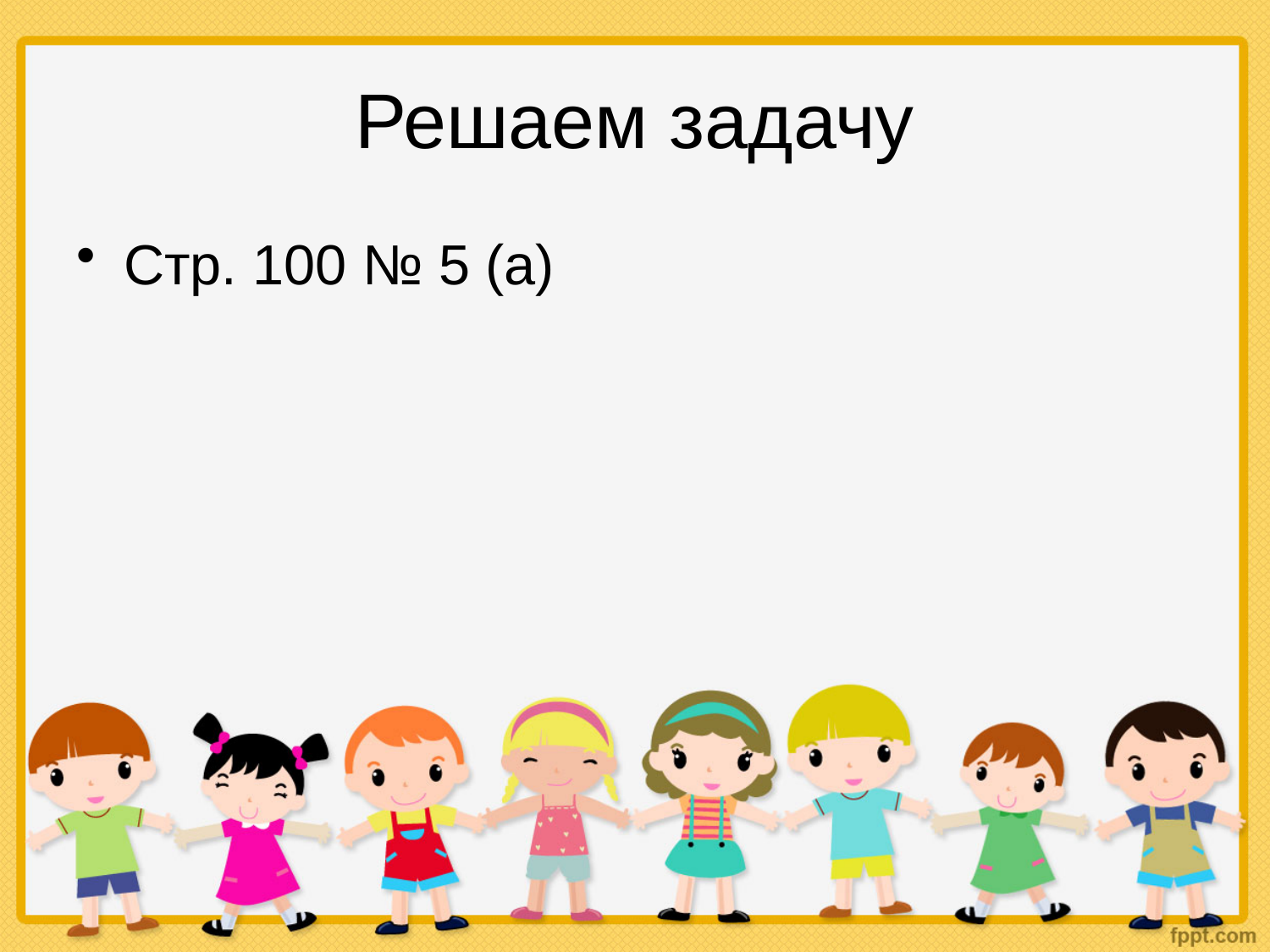

# Решаем задачу
Стр. 100 № 5 (а)